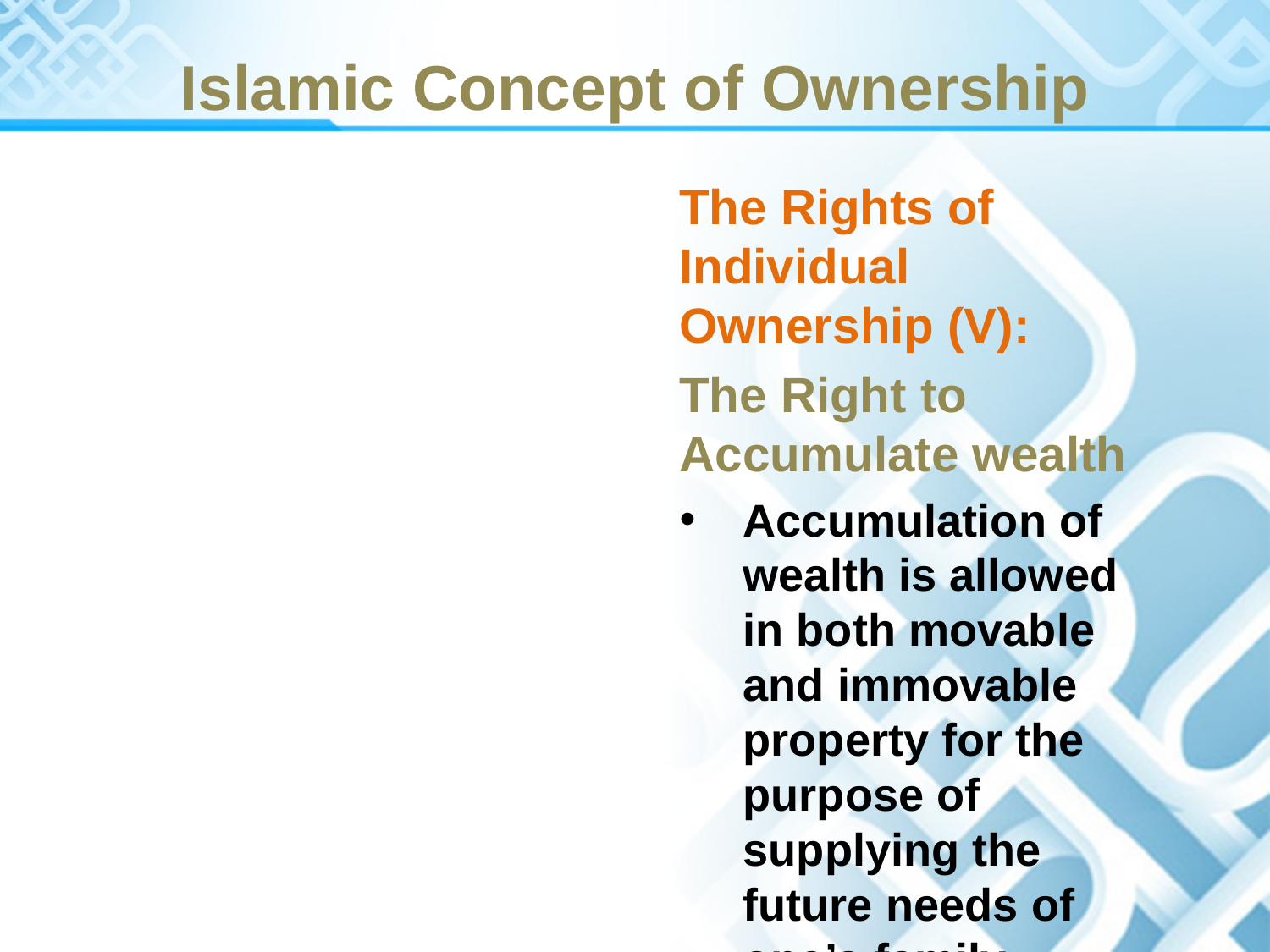

Islamic Concept of Ownership
The Rights of Individual Ownership (V):
The Right to Accumulate wealth
Accumulation of wealth is allowed in both movable and immovable property for the purpose of supplying the future needs of one’s family